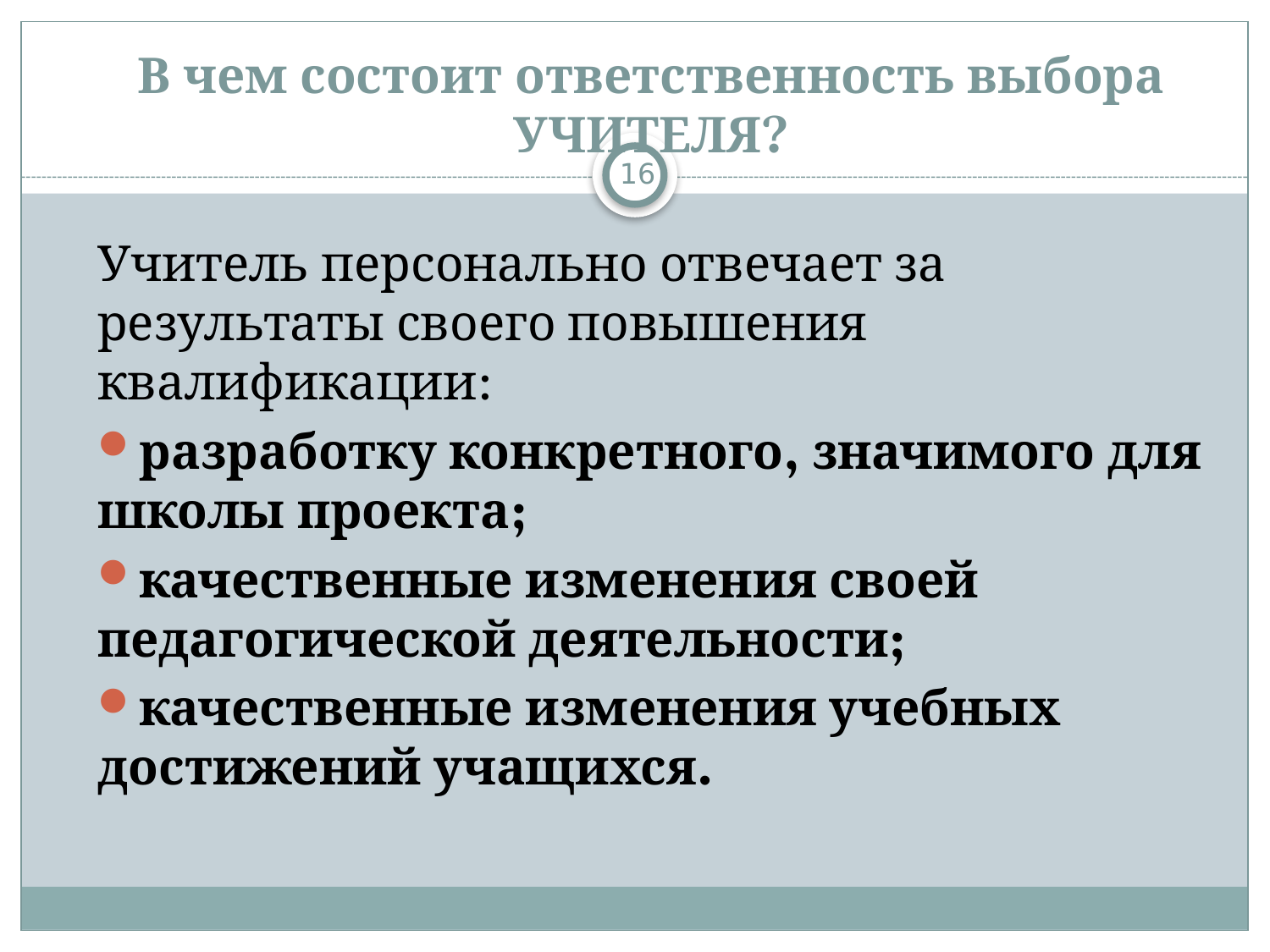

# В чем состоит ответственность выбора УЧИТЕЛЯ?
16
Учитель персонально отвечает за результаты своего повышения квалификации:
разработку конкретного, значимого для школы проекта;
качественные изменения своей педагогической деятельности;
качественные изменения учебных достижений учащихся.